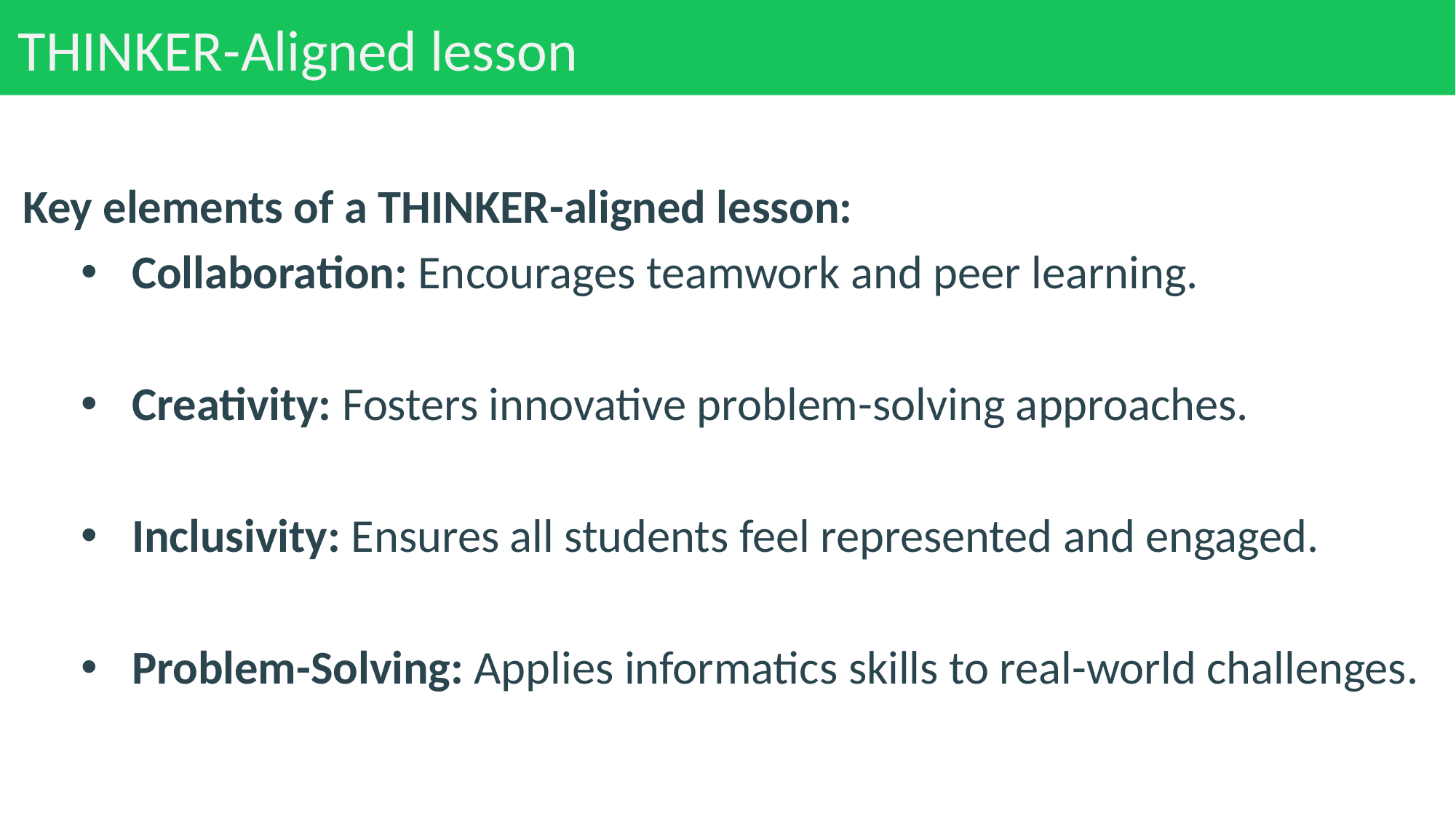

# THINKER-Aligned lesson

Key elements of a THINKER-aligned lesson:
Collaboration: Encourages teamwork and peer learning.

Creativity: Fosters innovative problem-solving approaches.

Inclusivity: Ensures all students feel represented and engaged.

Problem-Solving: Applies informatics skills to real-world challenges.